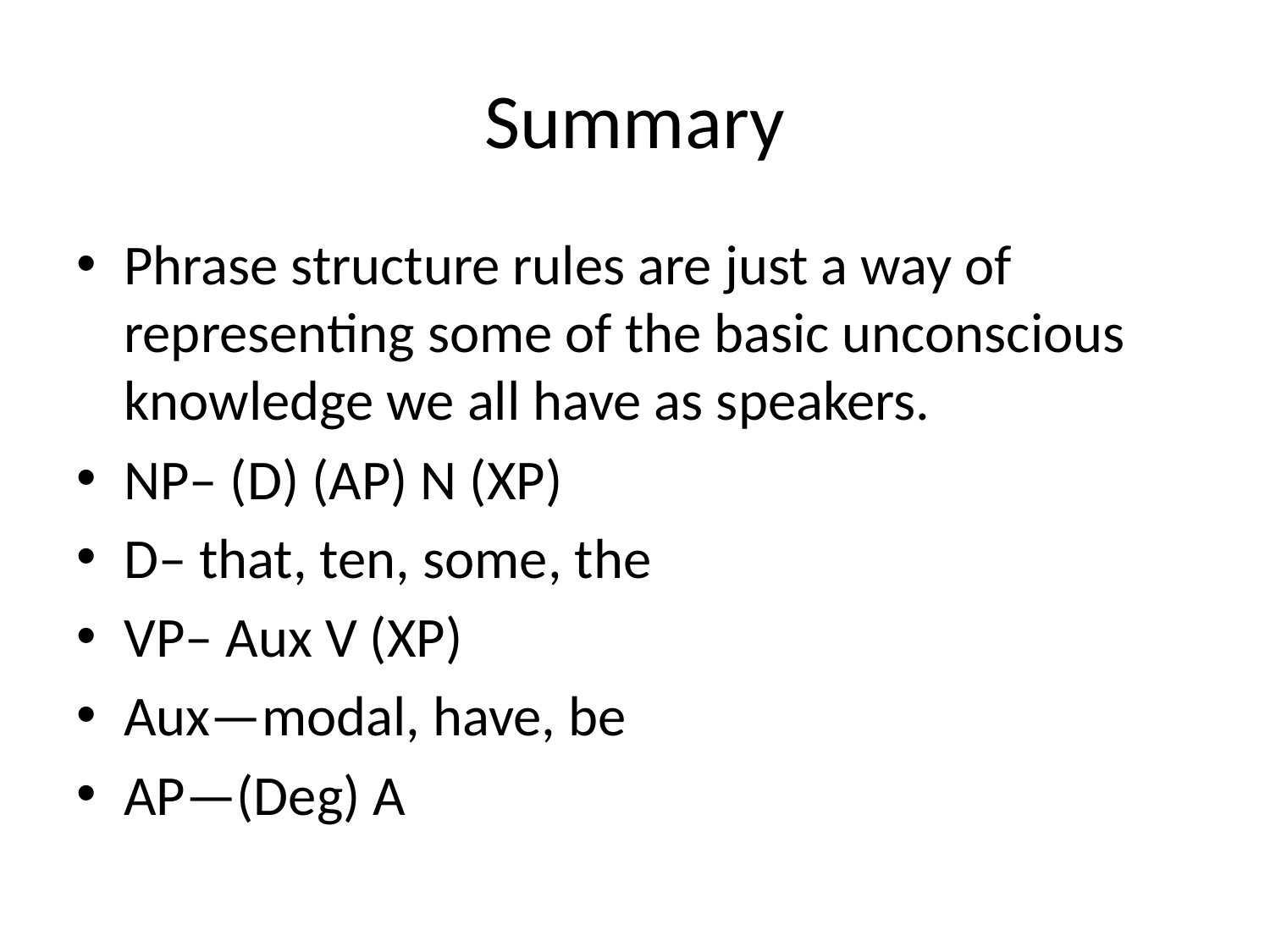

# Summary
Phrase structure rules are just a way of representing some of the basic unconscious knowledge we all have as speakers.
NP– (D) (AP) N (XP)
D– that, ten, some, the
VP– Aux V (XP)
Aux—modal, have, be
AP—(Deg) A